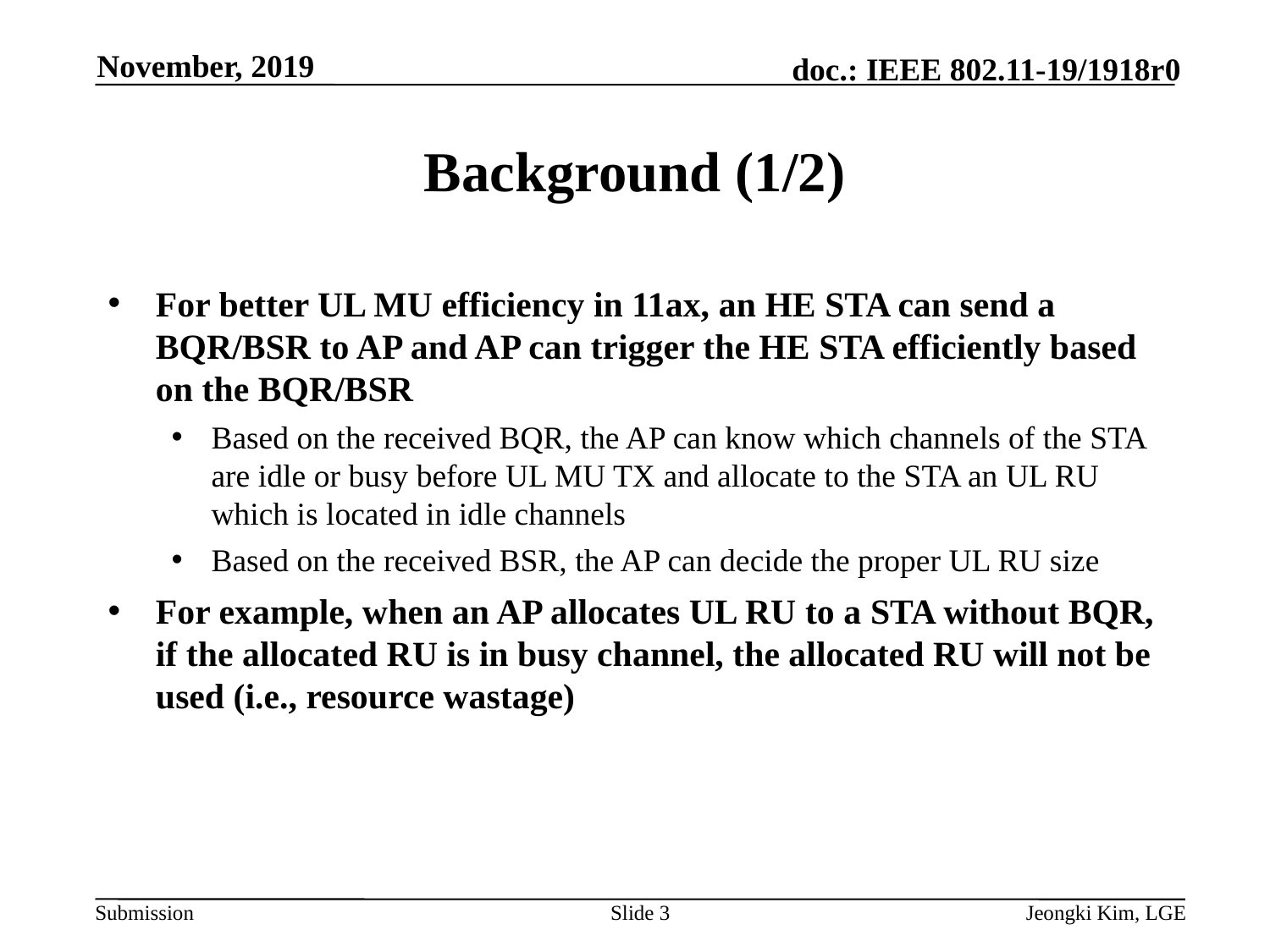

November, 2019
# Background (1/2)
For better UL MU efficiency in 11ax, an HE STA can send a BQR/BSR to AP and AP can trigger the HE STA efficiently based on the BQR/BSR
Based on the received BQR, the AP can know which channels of the STA are idle or busy before UL MU TX and allocate to the STA an UL RU which is located in idle channels
Based on the received BSR, the AP can decide the proper UL RU size
For example, when an AP allocates UL RU to a STA without BQR, if the allocated RU is in busy channel, the allocated RU will not be used (i.e., resource wastage)
Slide 3
Jeongki Kim, LGE